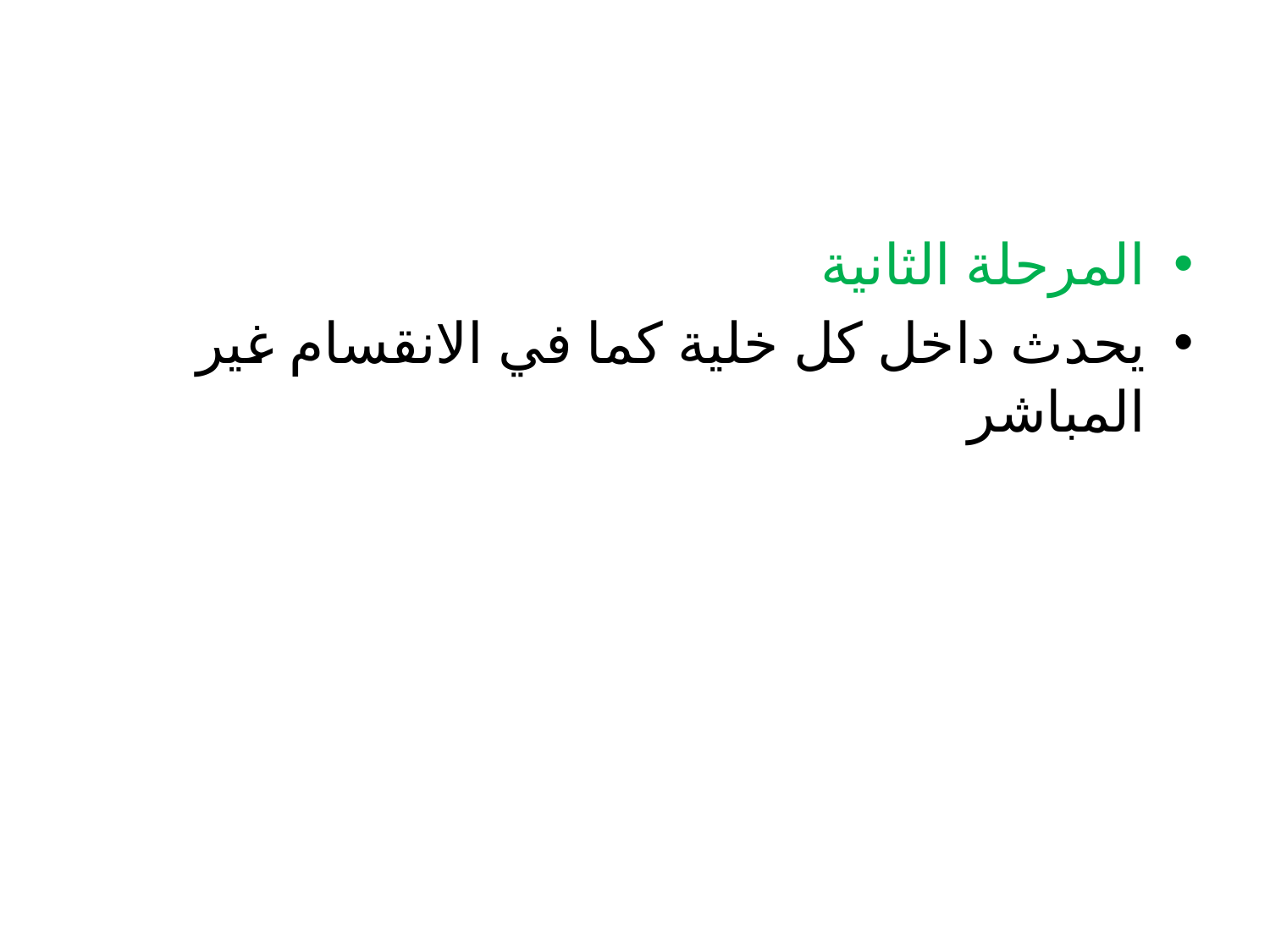

المرحلة الثانية
يحدث داخل كل خلية كما في الانقسام غير المباشر